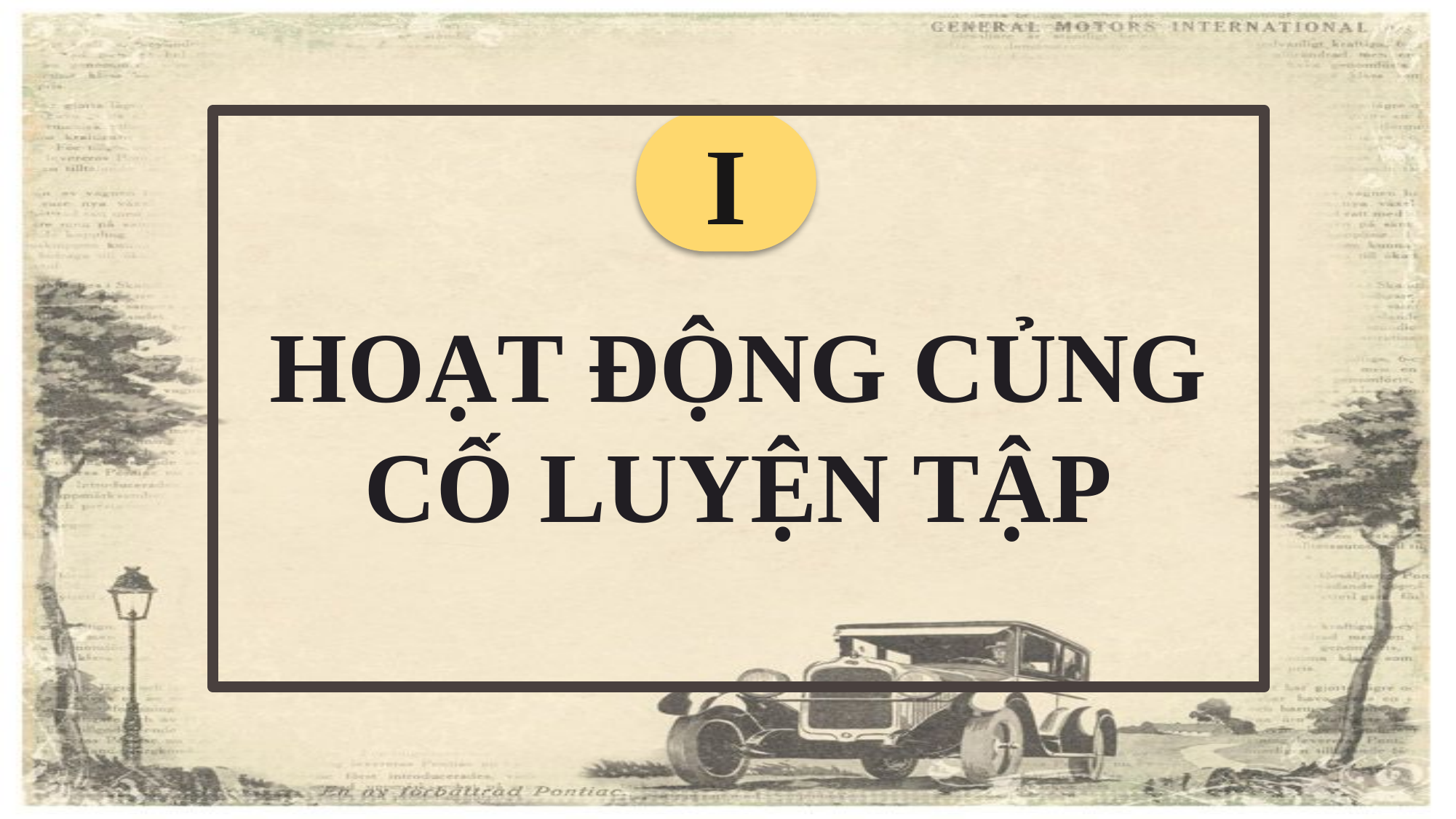

I
HOẠT ĐỘNG CỦNG CỐ LUYỆN TẬP